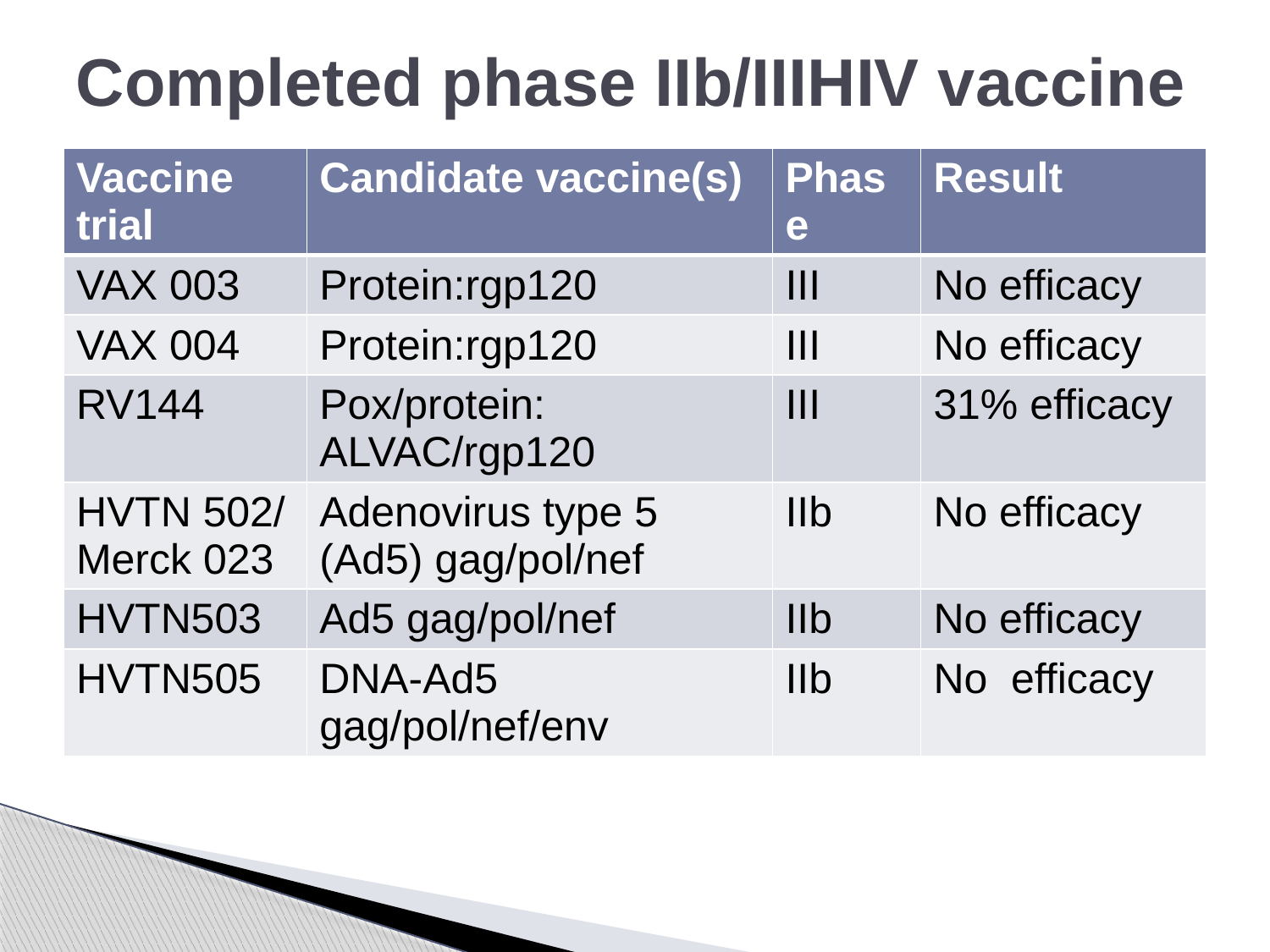

# Completed phase IIb/IIIHIV vaccine
| Vaccine trial | Candidate vaccine(s) | Phase | Result |
| --- | --- | --- | --- |
| VAX 003 | Protein:rgp120 | III | No efficacy |
| VAX 004 | Protein:rgp120 | III | No efficacy |
| RV144 | Pox/protein: ALVAC/rgp120 | III | 31% efficacy |
| HVTN 502/ Merck 023 | Adenovirus type 5 (Ad5) gag/pol/nef | IIb | No efficacy |
| HVTN503 | Ad5 gag/pol/nef | IIb | No efficacy |
| HVTN505 | DNA-Ad5 gag/pol/nef/env | IIb | No efficacy |